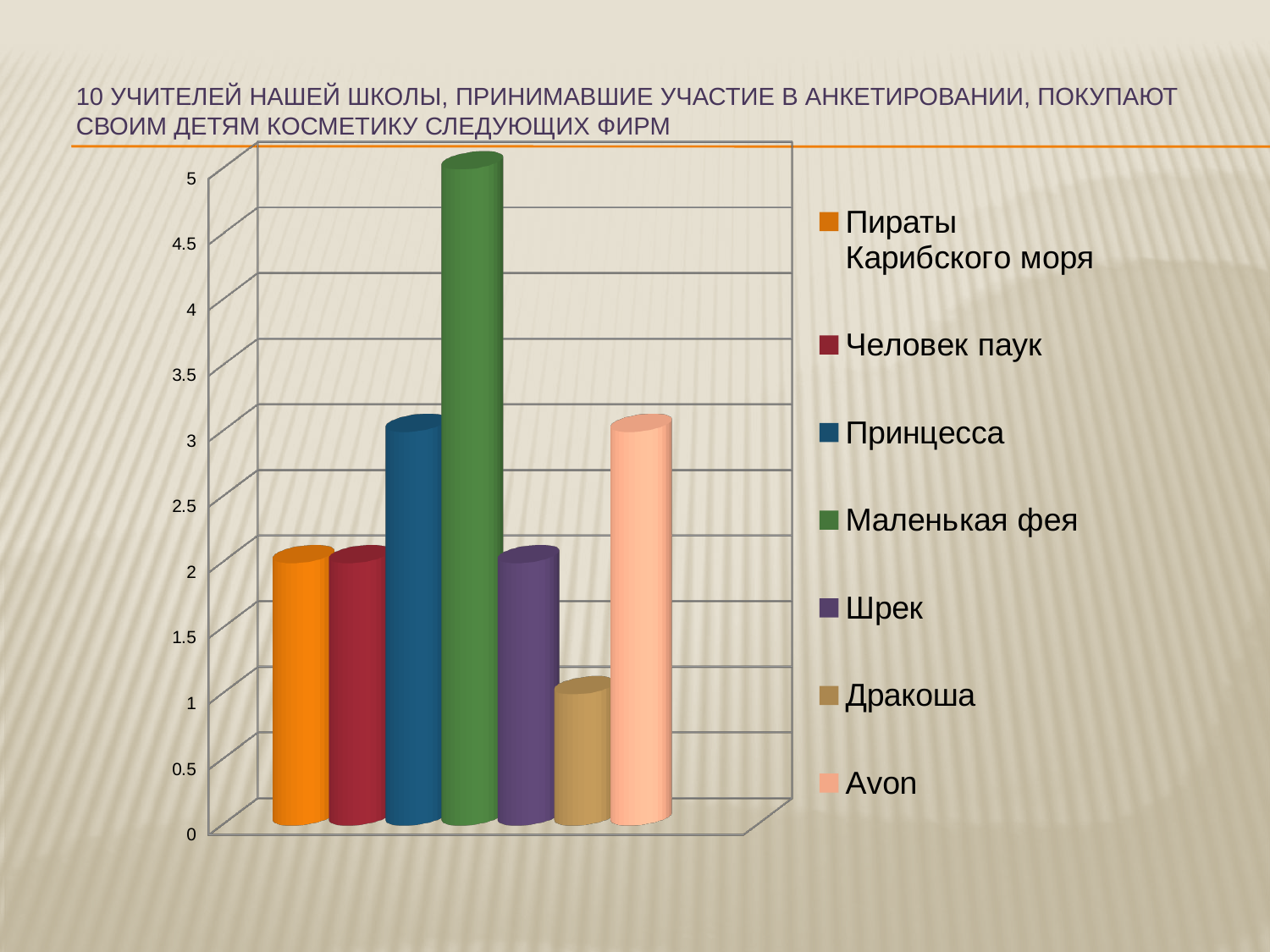

# 10 учителей нашей школы, принимавшие участие в анкетировании, покупают своим детям косметику следующих фирм

[unsupported chart]